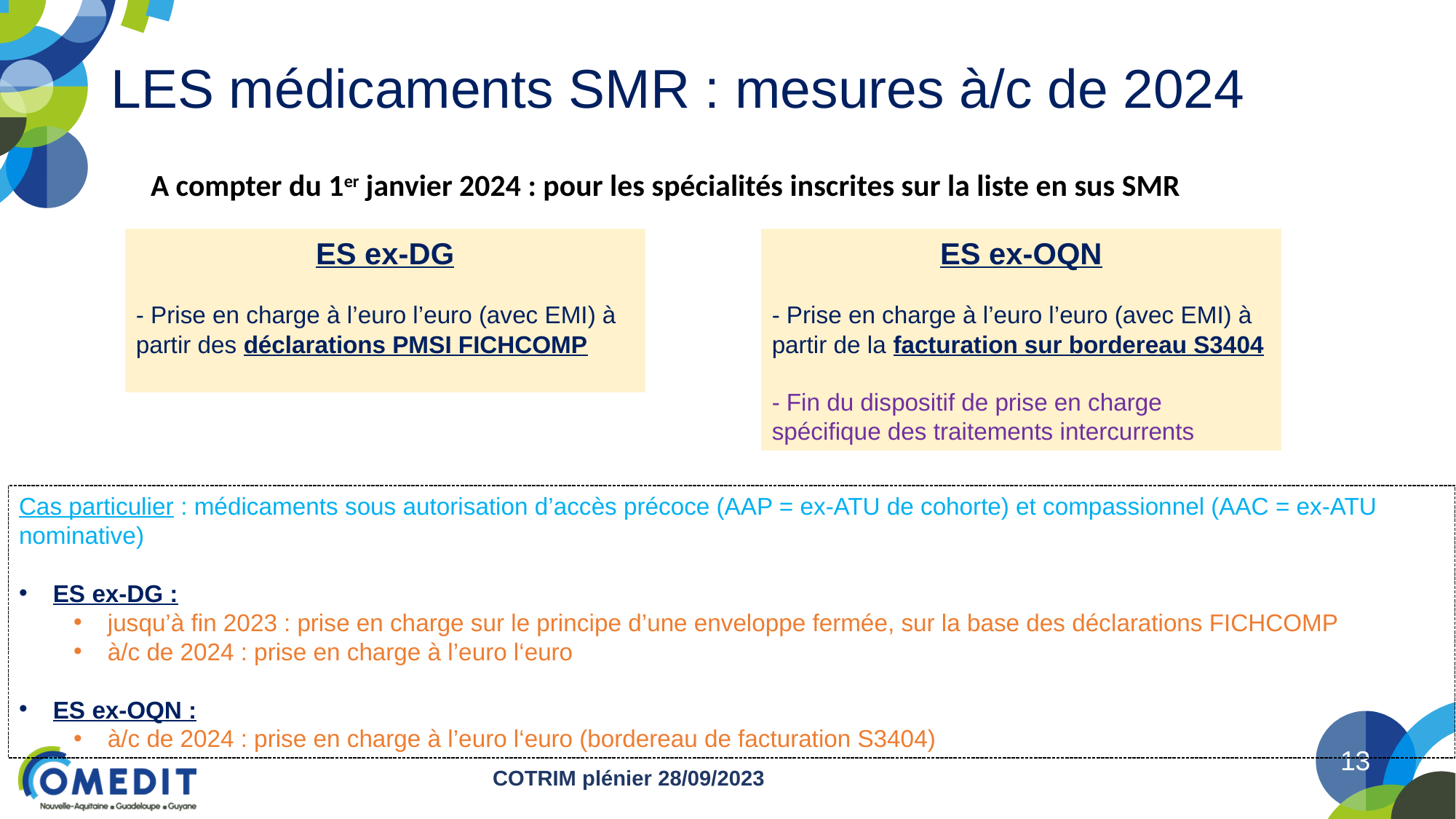

# LES médicaments SMR : mesures à/c de 2024
A compter du 1er janvier 2024 : pour les spécialités inscrites sur la liste en sus SMR
ES ex-DG

- Prise en charge à l’euro l’euro (avec EMI) à partir des déclarations PMSI FICHCOMP

ES ex-OQN

- Prise en charge à l’euro l’euro (avec EMI) à partir de la facturation sur bordereau S3404

- Fin du dispositif de prise en charge spécifique des traitements intercurrents
Cas particulier : médicaments sous autorisation d’accès précoce (AAP = ex-ATU de cohorte) et compassionnel (AAC = ex-ATU nominative)

ES ex-DG :
jusqu’à fin 2023 : prise en charge sur le principe d’une enveloppe fermée, sur la base des déclarations FICHCOMP
à/c de 2024 : prise en charge à l’euro l‘euro

ES ex-OQN :
à/c de 2024 : prise en charge à l’euro l‘euro (bordereau de facturation S3404)